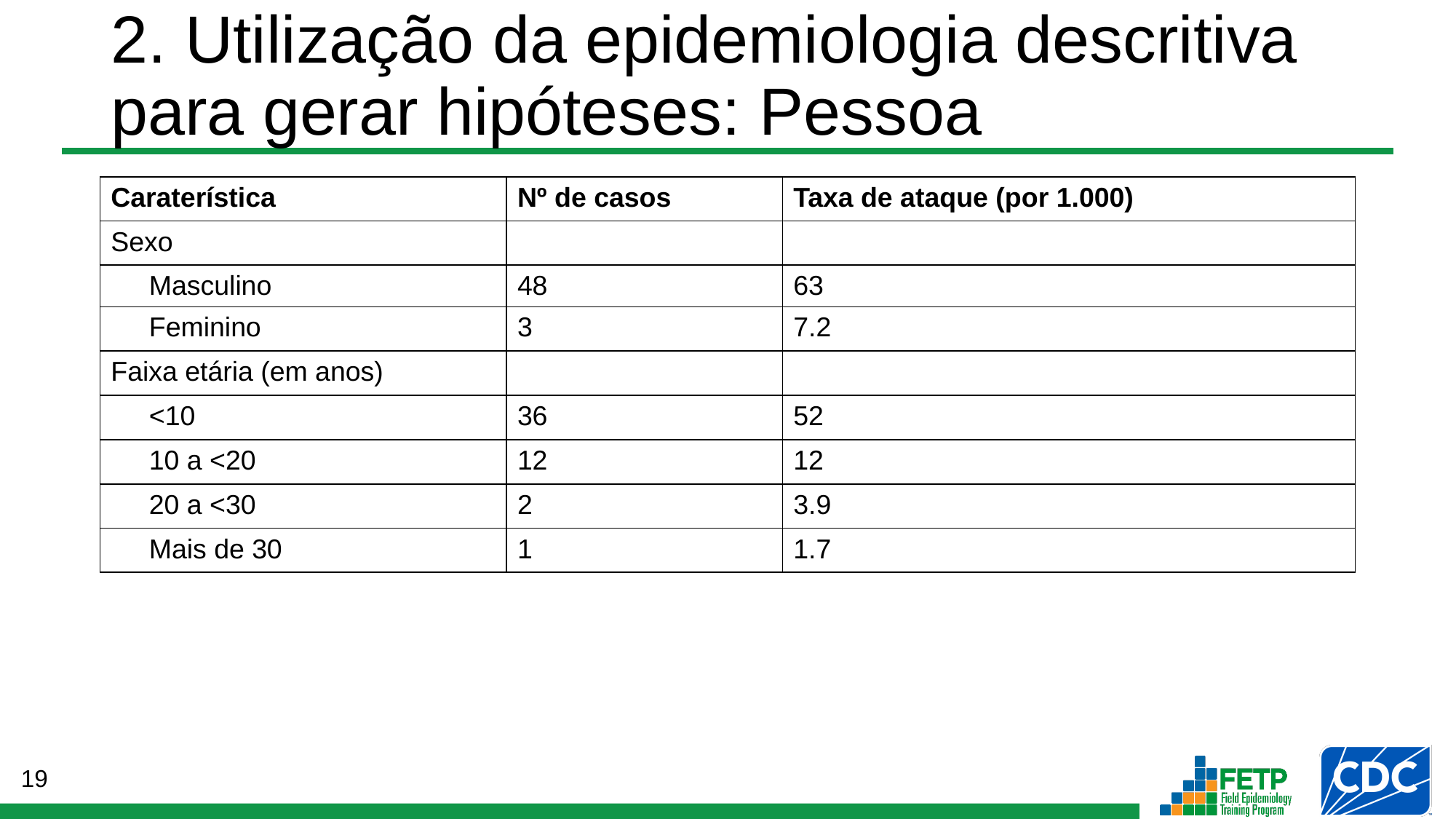

# 2. Utilização da epidemiologia descritiva para gerar hipóteses: Pessoa
| Caraterística | Nº de casos | Taxa de ataque (por 1.000) |
| --- | --- | --- |
| Sexo |  |  |
| Masculino | 48 | 63 |
| Feminino | 3 | 7.2 |
| Faixa etária (em anos) |  |  |
| <10 | 36 | 52 |
| 10 a <20 | 12 | 12 |
| 20 a <30 | 2 | 3.9 |
| Mais de 30 | 1 | 1.7 |